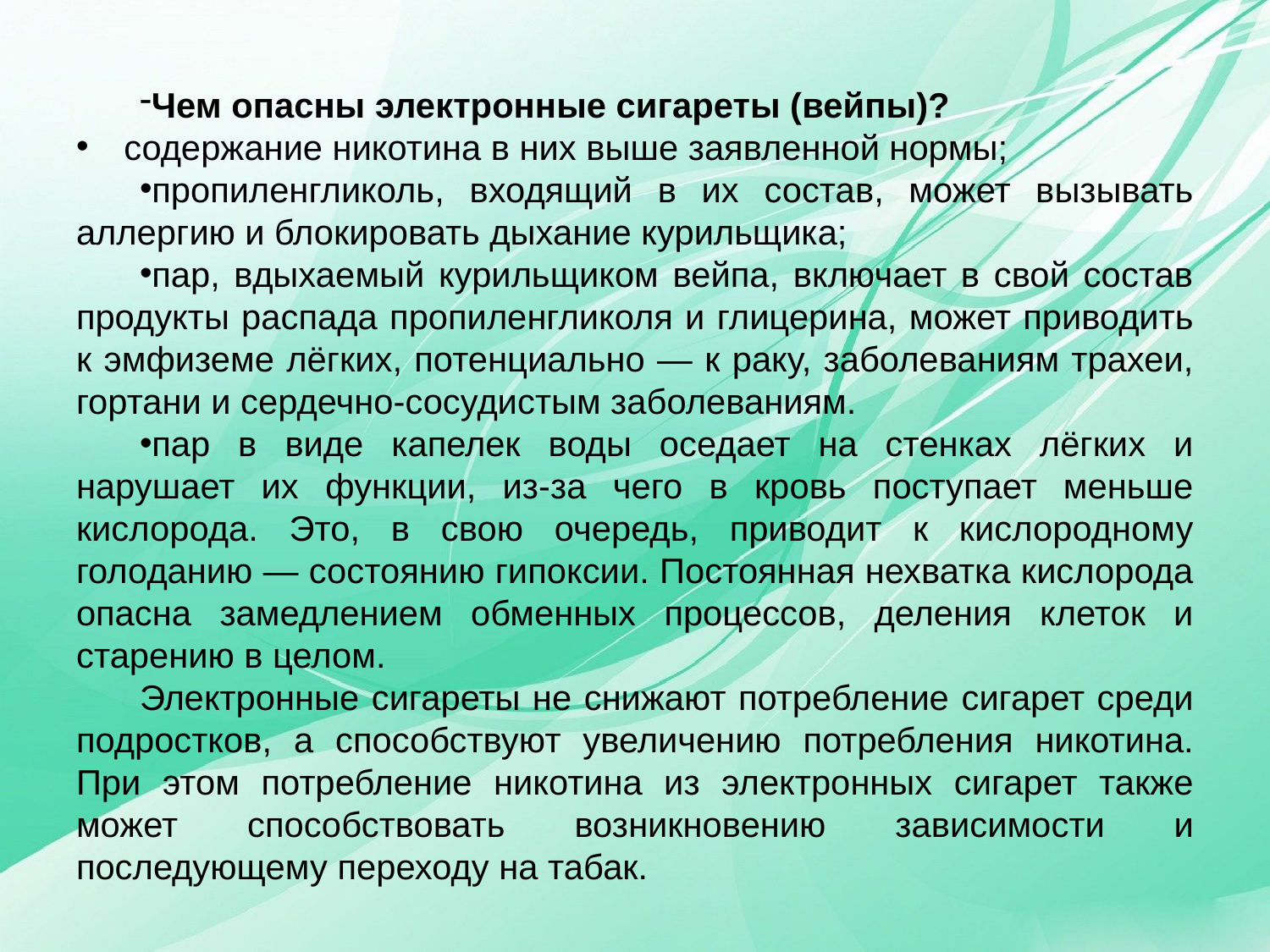

Чем опасны электронные сигареты (вейпы)?
содержание никотина в них выше заявленной нормы;
пропиленгликоль, входящий в их состав, может вызывать аллергию и блокировать дыхание курильщика;
пар, вдыхаемый курильщиком вейпа, включает в свой состав продукты распада пропиленгликоля и глицерина, может приводить к эмфиземе лёгких, потенциально — к раку, заболеваниям трахеи, гортани и сердечно-сосудистым заболеваниям.
пар в виде капелек воды оседает на стенках лёгких и нарушает их функции, из-за чего в кровь поступает меньше кислорода. Это, в свою очередь, приводит к кислородному голоданию — состоянию гипоксии. Постоянная нехватка кислорода опасна замедлением обменных процессов, деления клеток и старению в целом.
Электронные сигареты не снижают потребление сигарет среди подростков, а способствуют увеличению потребления никотина. При этом потребление никотина из электронных сигарет также может способствовать возникновению зависимости и последующему переходу на табак.